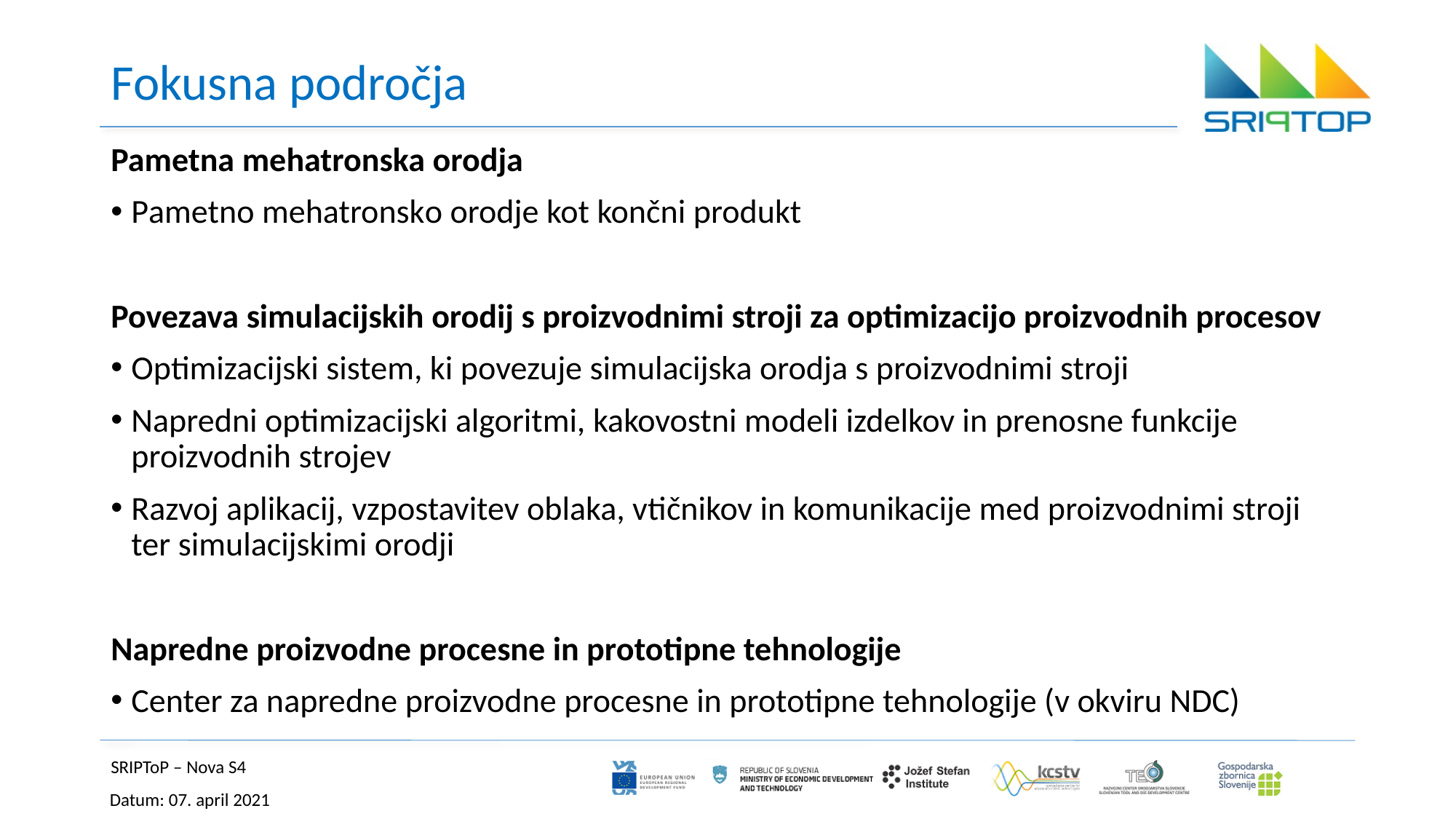

# Fokusna področja
Pametna mehatronska orodja
Pametno mehatronsko orodje kot končni produkt

Povezava simulacijskih orodij s proizvodnimi stroji za optimizacijo proizvodnih procesov
Optimizacijski sistem, ki povezuje simulacijska orodja s proizvodnimi stroji
Napredni optimizacijski algoritmi, kakovostni modeli izdelkov in prenosne funkcije proizvodnih strojev
Razvoj aplikacij, vzpostavitev oblaka, vtičnikov in komunikacije med proizvodnimi stroji ter simulacijskimi orodji

Napredne proizvodne procesne in prototipne tehnologije
Center za napredne proizvodne procesne in prototipne tehnologije (v okviru NDC)